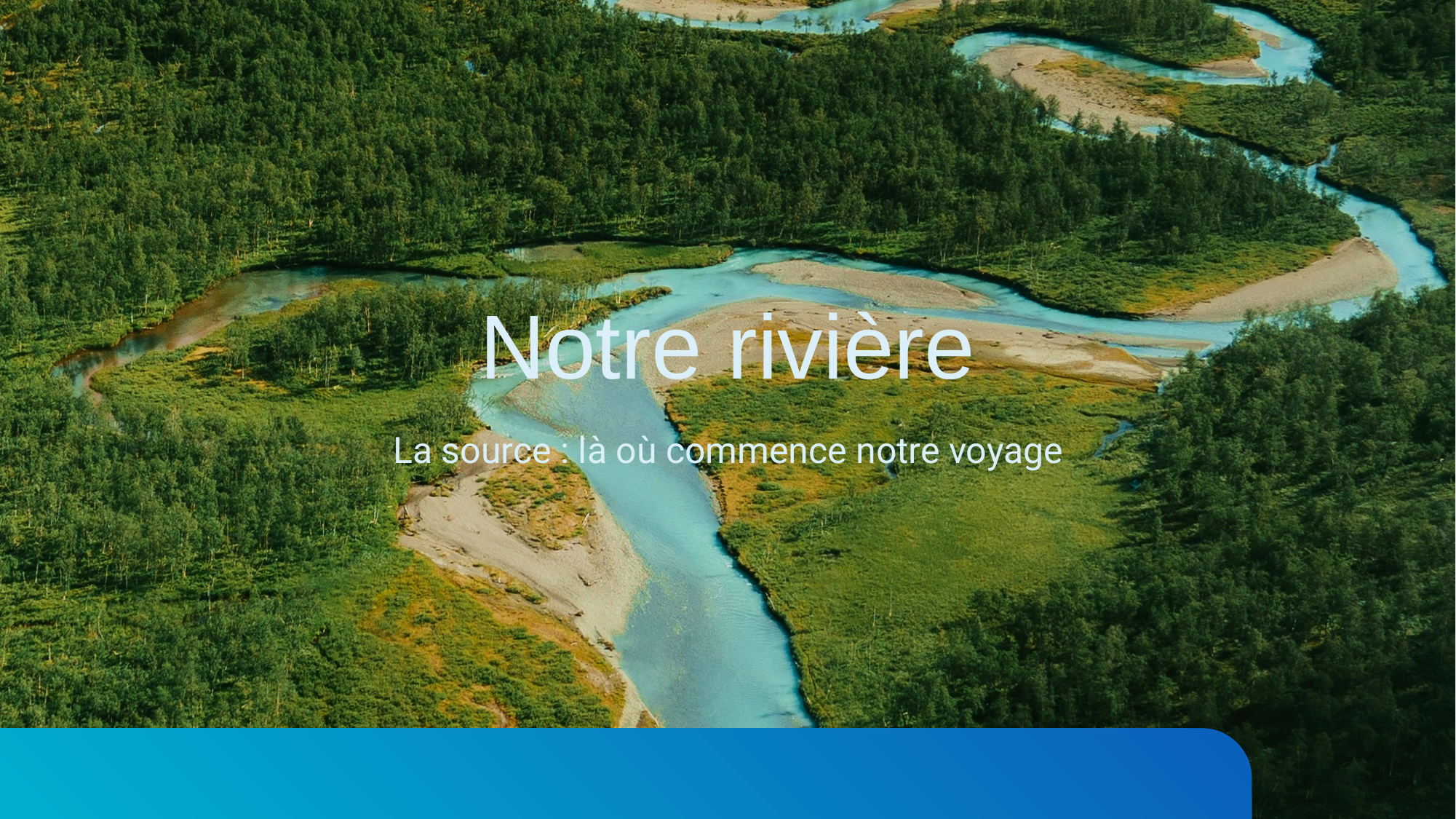

# Notre rivière
La source : là où commence notre voyage